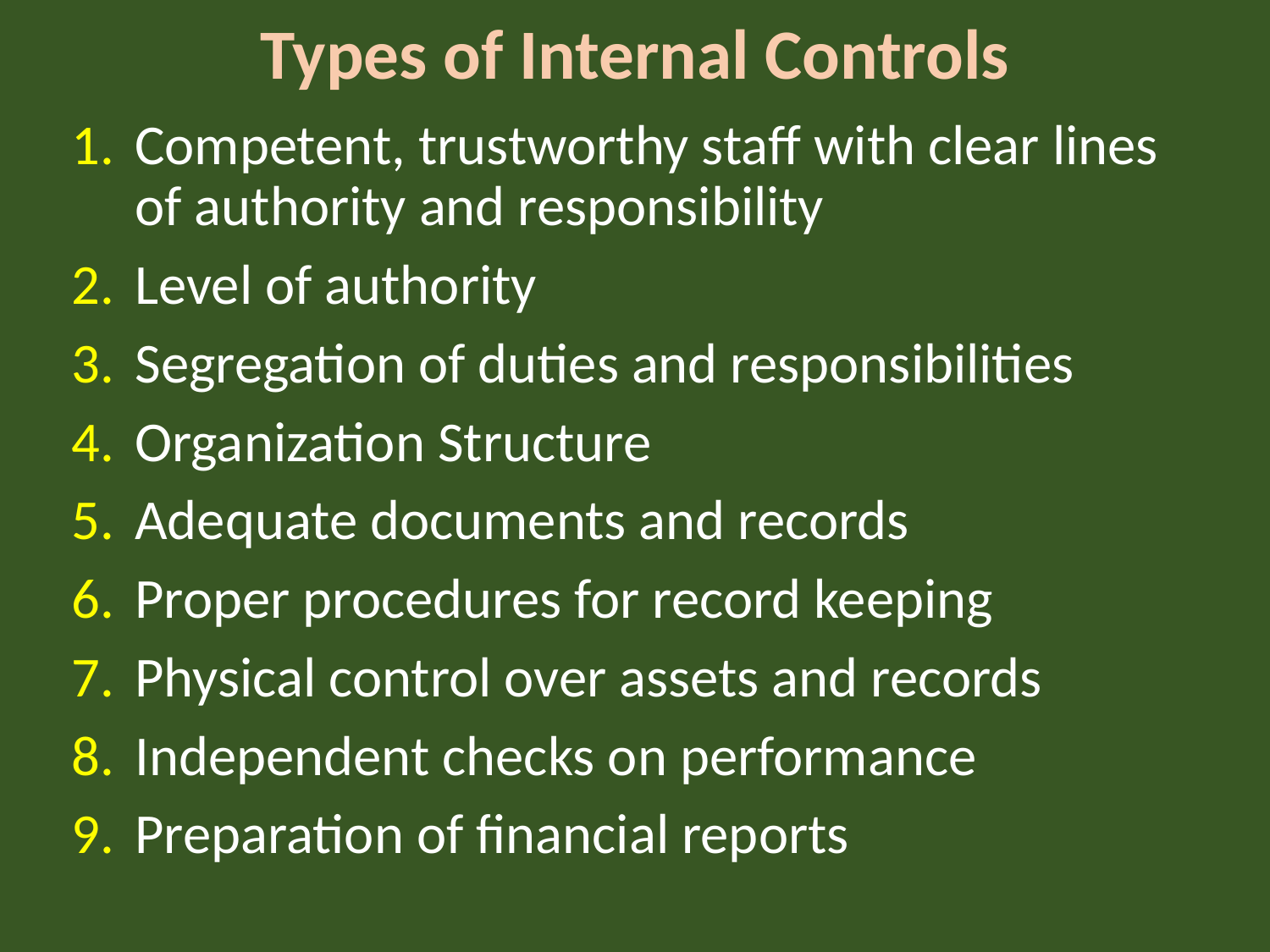

# Types of Internal Controls
Competent, trustworthy staff with clear lines of authority and responsibility
Level of authority
Segregation of duties and responsibilities
Organization Structure
Adequate documents and records
Proper procedures for record keeping
Physical control over assets and records
Independent checks on performance
Preparation of financial reports